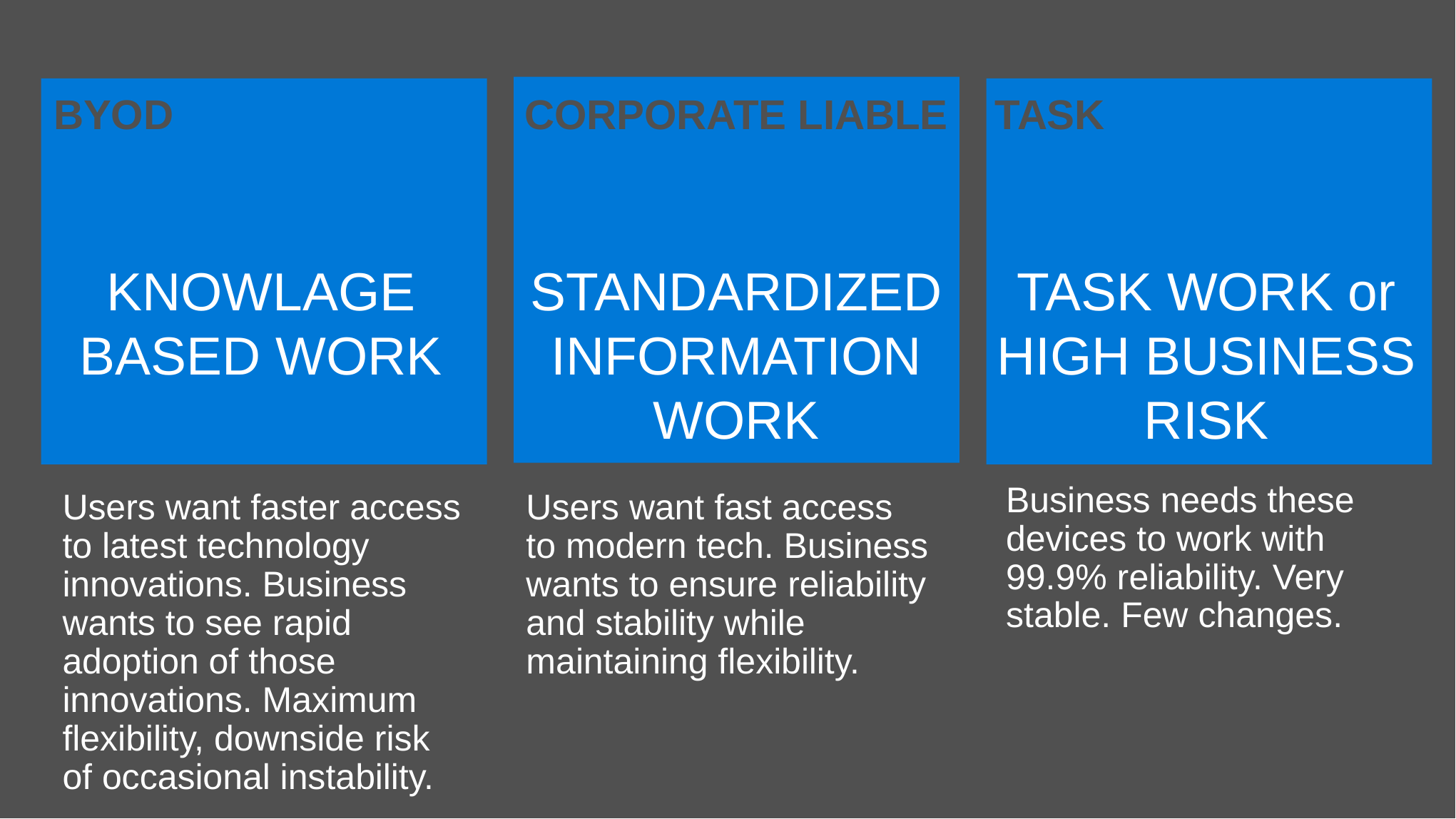

BYOD
CORPORATE LIABLE
TASK
KNOWLAGE BASED WORK
STANDARDIZED INFORMATION WORK
TASK WORK or HIGH BUSINESS RISK
Business needs these devices to work with 99.9% reliability. Very stable. Few changes.
Users want faster access to latest technology innovations. Business wants to see rapid adoption of those innovations. Maximum flexibility, downside risk of occasional instability.
Users want fast access to modern tech. Business wants to ensure reliability and stability while maintaining flexibility.